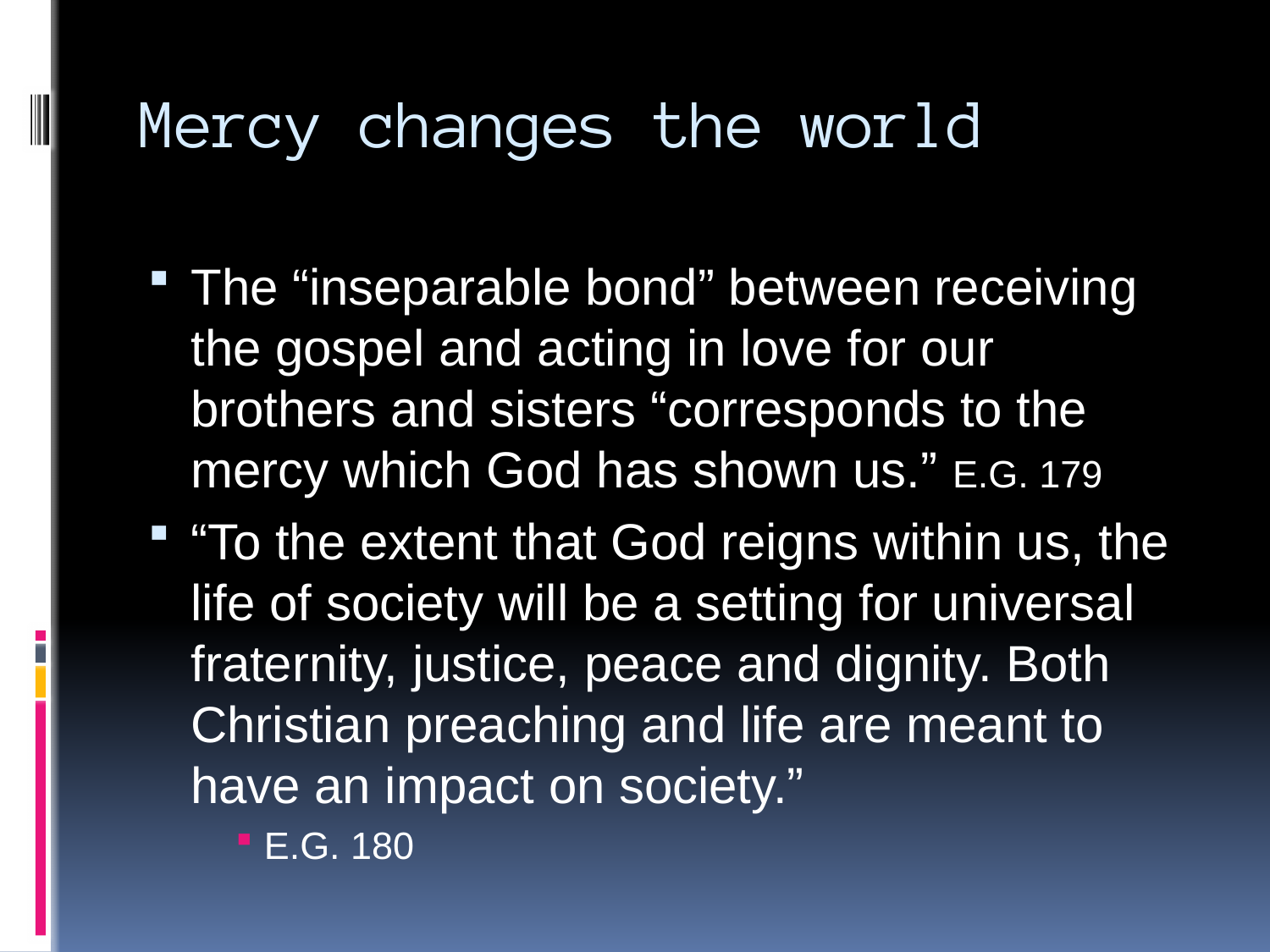

# Mercy changes the world
The “inseparable bond” between receiving the gospel and acting in love for our brothers and sisters “corresponds to the mercy which God has shown us.” E.G. 179
“To the extent that God reigns within us, the life of society will be a setting for universal fraternity, justice, peace and dignity. Both Christian preaching and life are meant to have an impact on society.”
E.G. 180